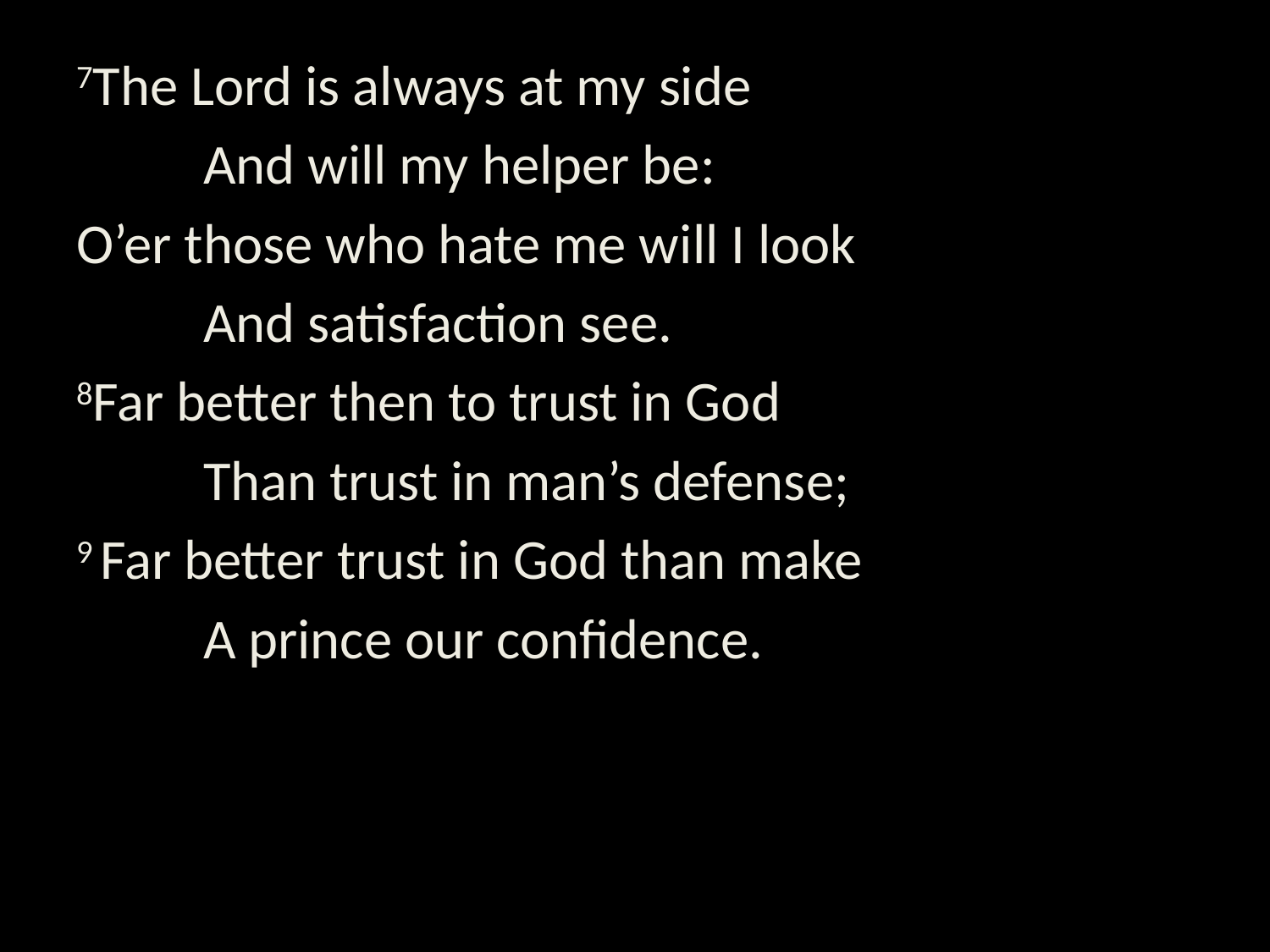

7The Lord is always at my side
	And will my helper be:
O’er those who hate me will I look
	And satisfaction see.
8Far better then to trust in God
	Than trust in man’s defense;
9 Far better trust in God than make
	A prince our confidence.